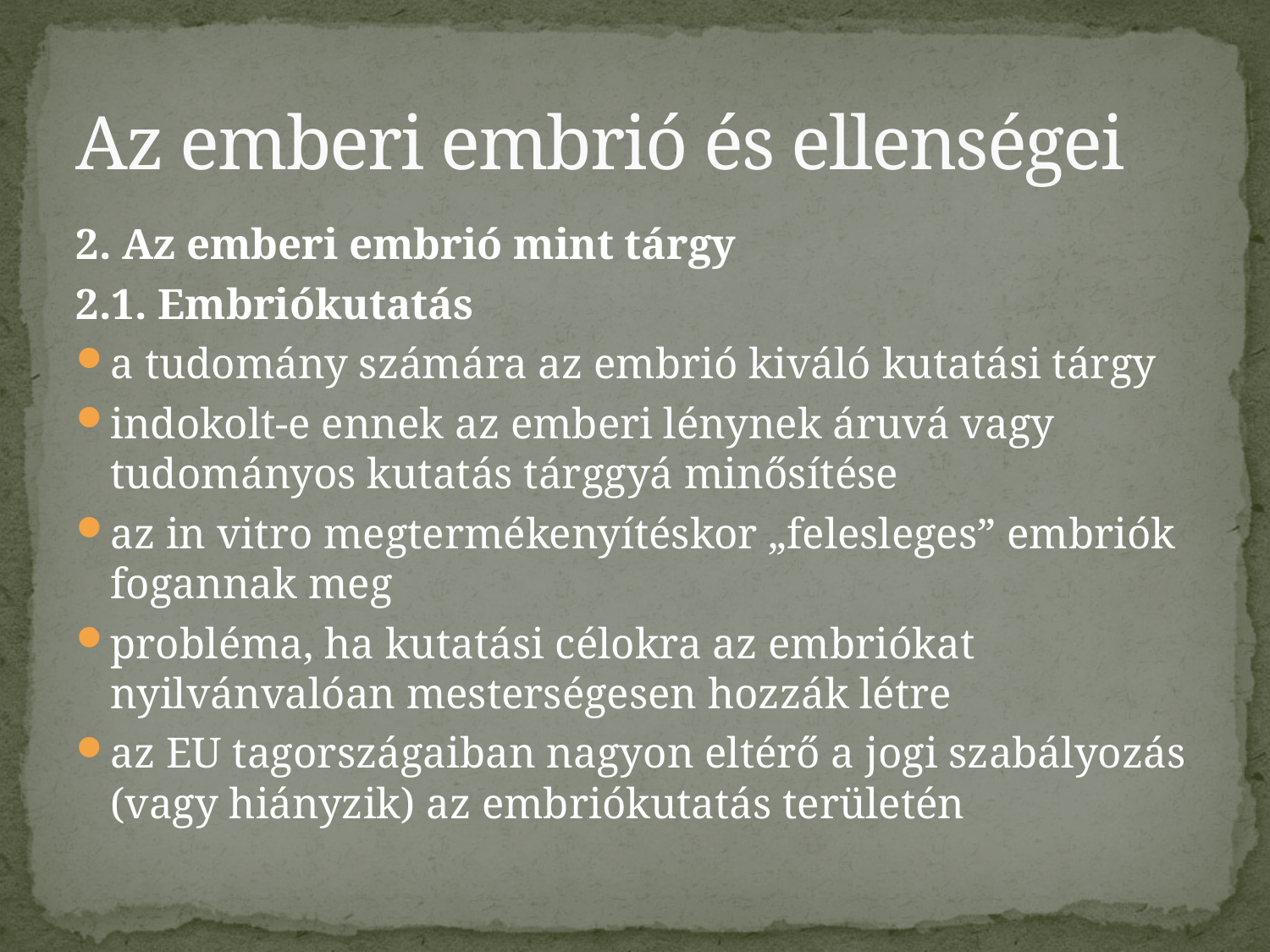

# Az emberi embrió és ellenségei
2. Az emberi embrió mint tárgy
2.1. Embriókutatás
a tudomány számára az embrió kiváló kutatási tárgy
indokolt-e ennek az emberi lénynek áruvá vagy tudományos kutatás tárggyá minősítése
az in vitro megtermékenyítéskor „felesleges” embriók fogannak meg
probléma, ha kutatási célokra az embriókat nyilvánvalóan mesterségesen hozzák létre
az EU tagországaiban nagyon eltérő a jogi szabályozás (vagy hiányzik) az embriókutatás területén